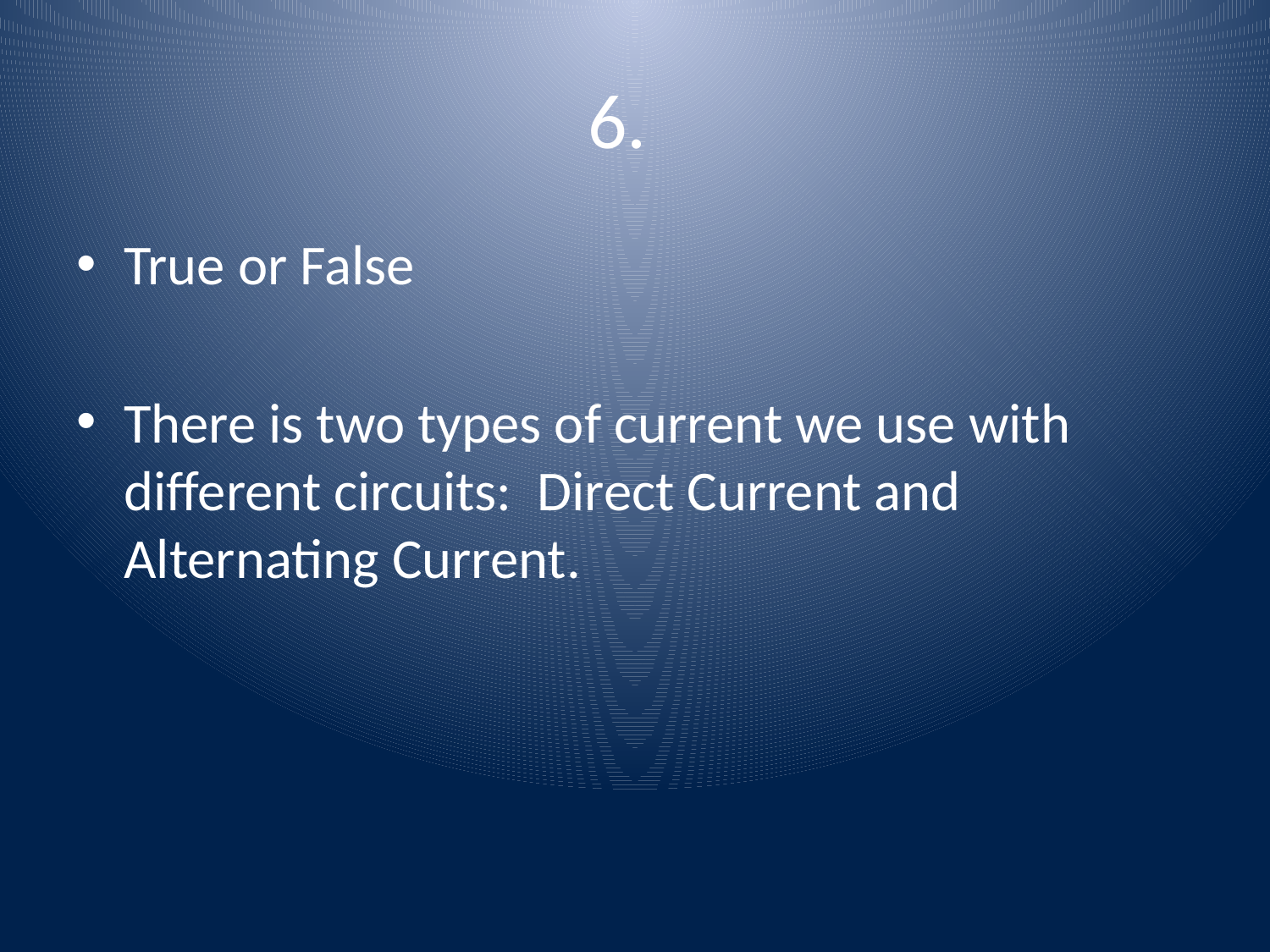

# 6.
True or False

There is two types of current we use with different circuits:  Direct Current and Alternating Current.